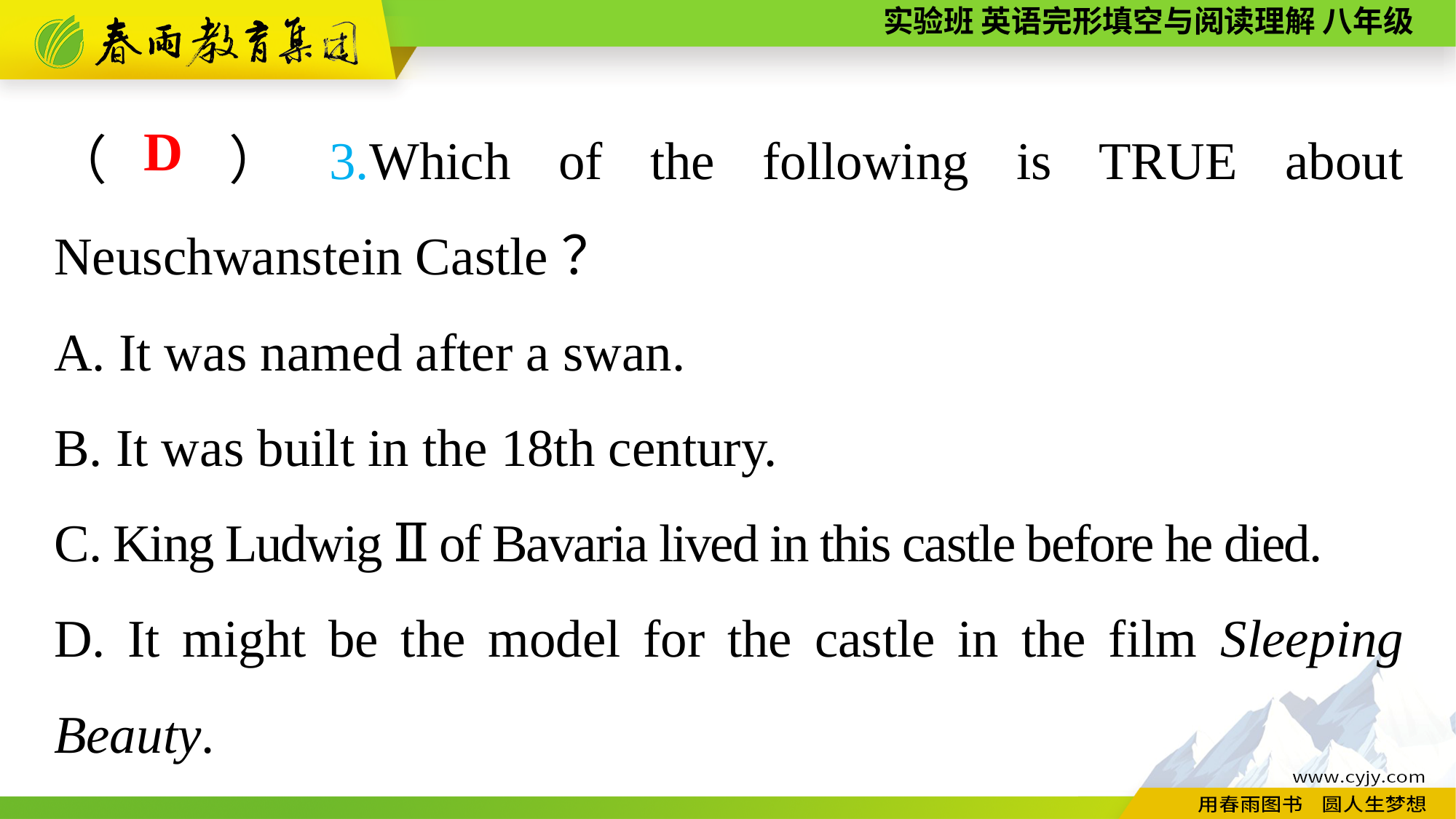

（　）3.Which of the following is TRUE about Neuschwanstein Castle？
A. It was named after a swan.
B. It was built in the 18th century.
C. King Ludwig Ⅱ of Bavaria lived in this castle before he died.
D. It might be the model for the castle in the film Sleeping Beauty.
D